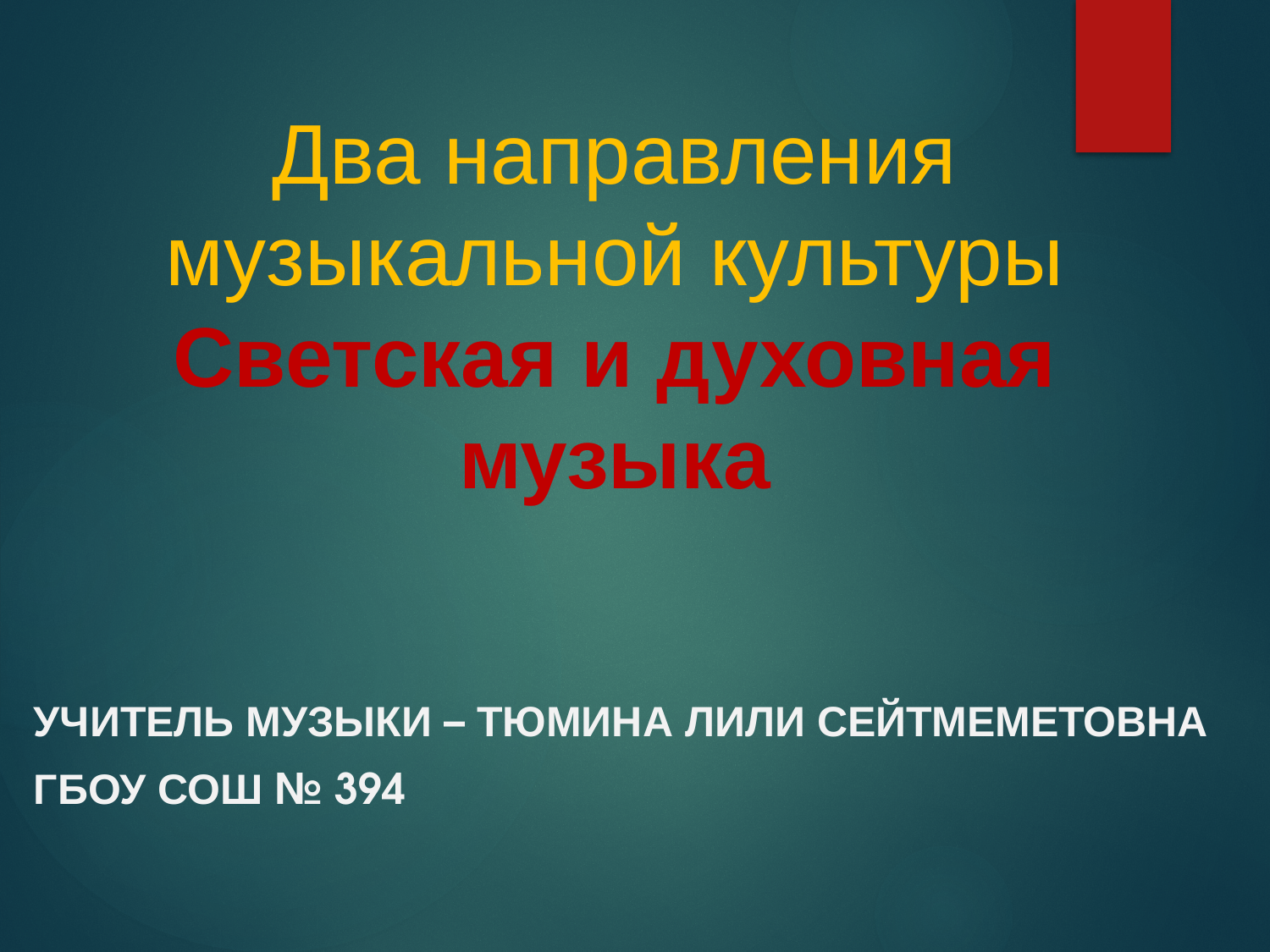

# Два направления музыкальной культуры Светская и духовная музыка
Учитель музыки – Тюмина Лили Сейтмеметовна
ГБОУ СОШ № 394